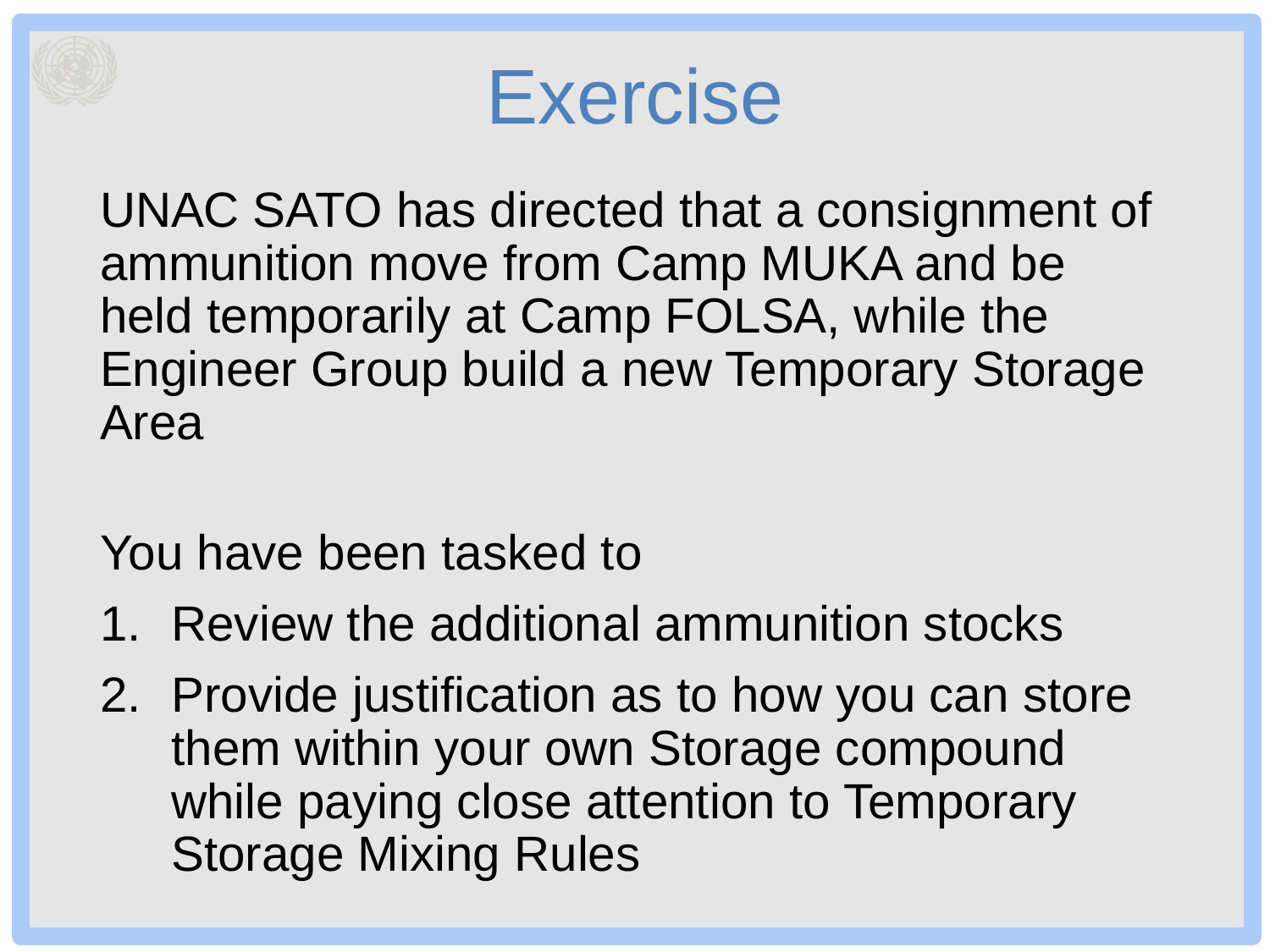

# Exercise
UNAC SATO has directed that a consignment of ammunition move from Camp MUKA and be held temporarily at Camp FOLSA, while the Engineer Group build a new Temporary Storage Area
You have been tasked to
Review the additional ammunition stocks
Provide justification as to how you can store them within your own Storage compound while paying close attention to Temporary Storage Mixing Rules